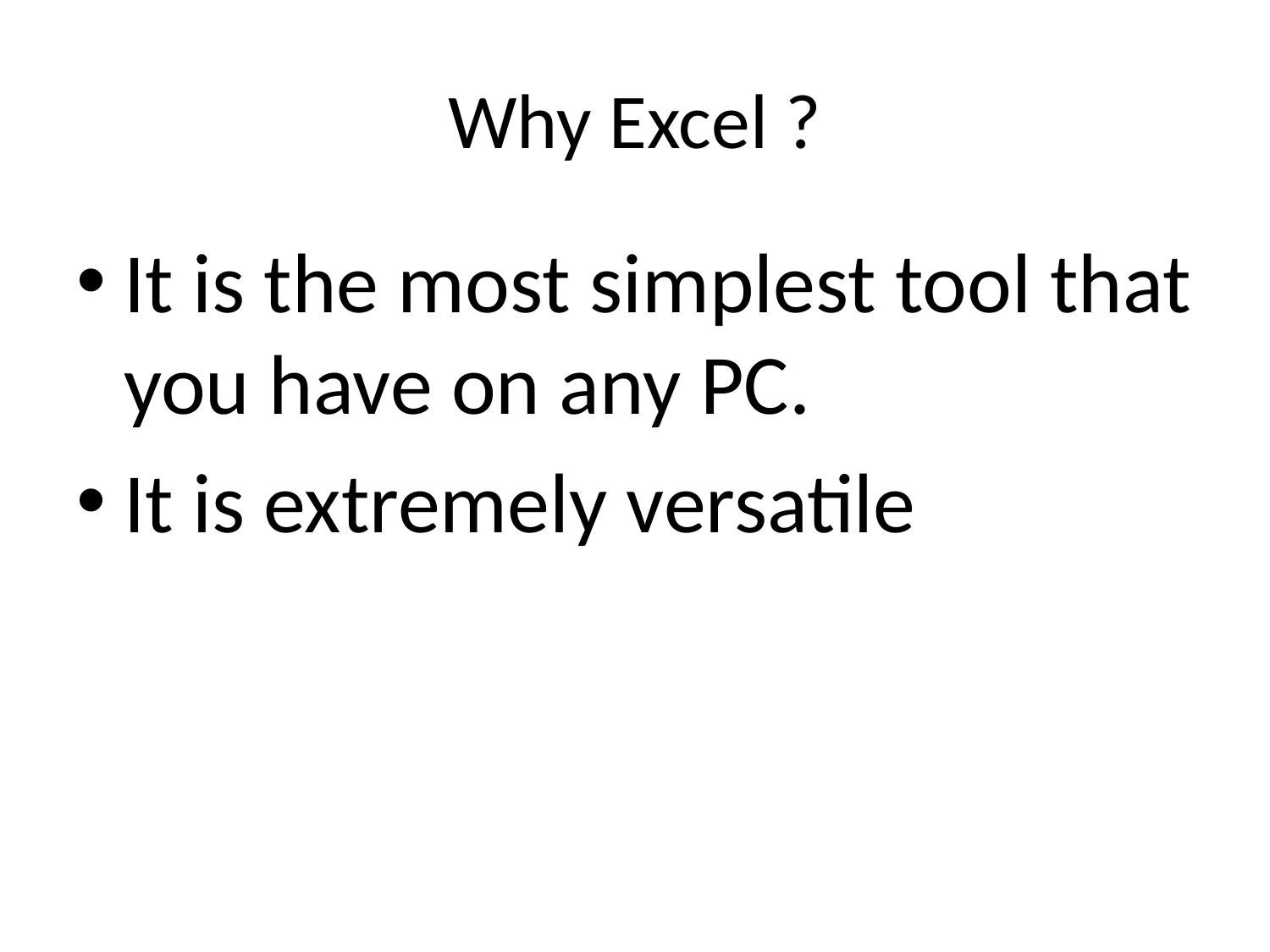

# Why Excel ?
It is the most simplest tool that you have on any PC.
It is extremely versatile